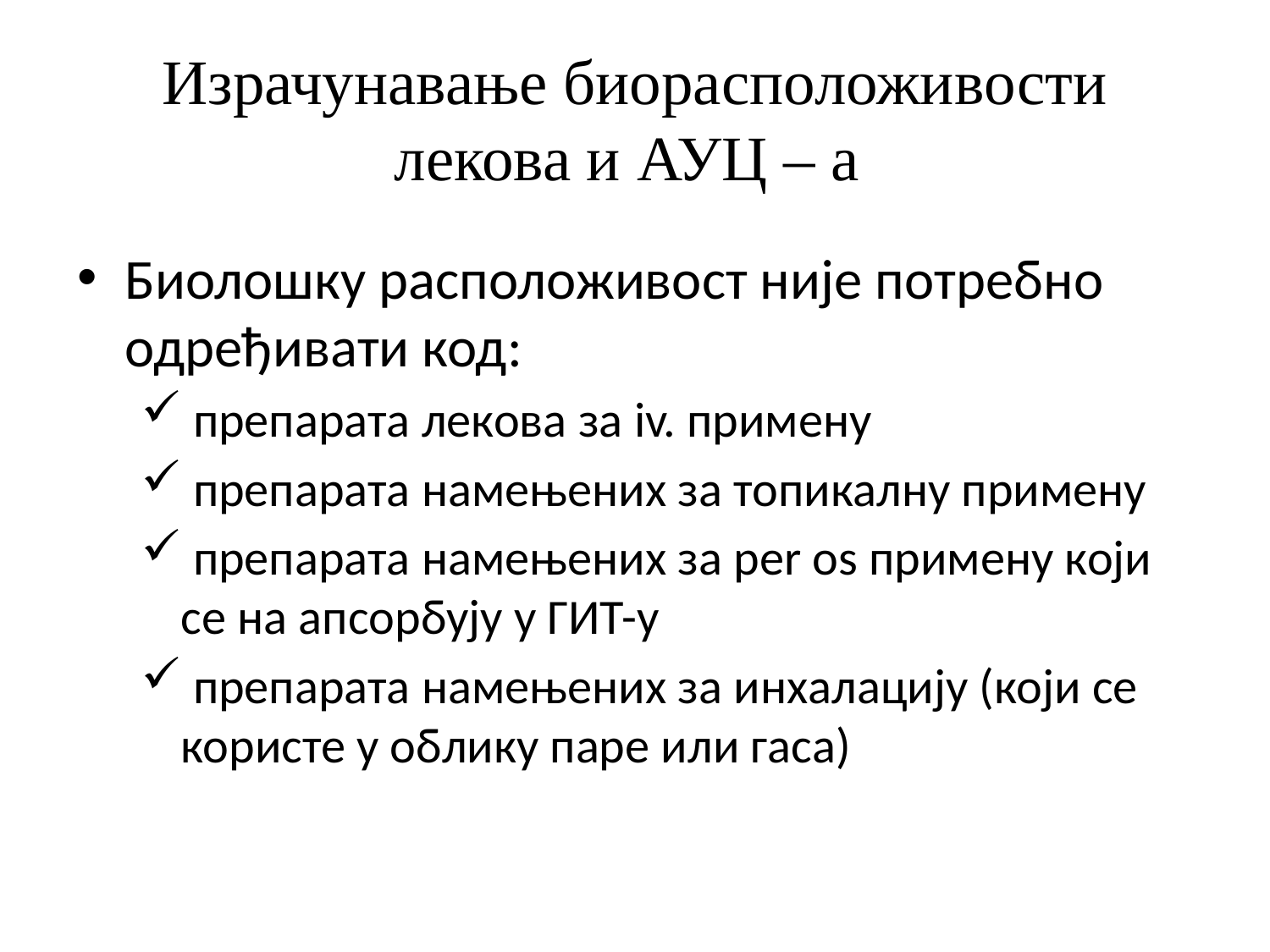

# Израчунавање биорасположивости лекова и АУЦ – а
Биолошку расположивост није потребно одређивати код:
 препарата лекова за iv. примену
 препарата намењених за топикалну примену
 препарата намењених за per os примену који   се на апсорбују у ГИТ-у
 препарата намењених за инхалацију (који се    користе у облику паре или гаса)